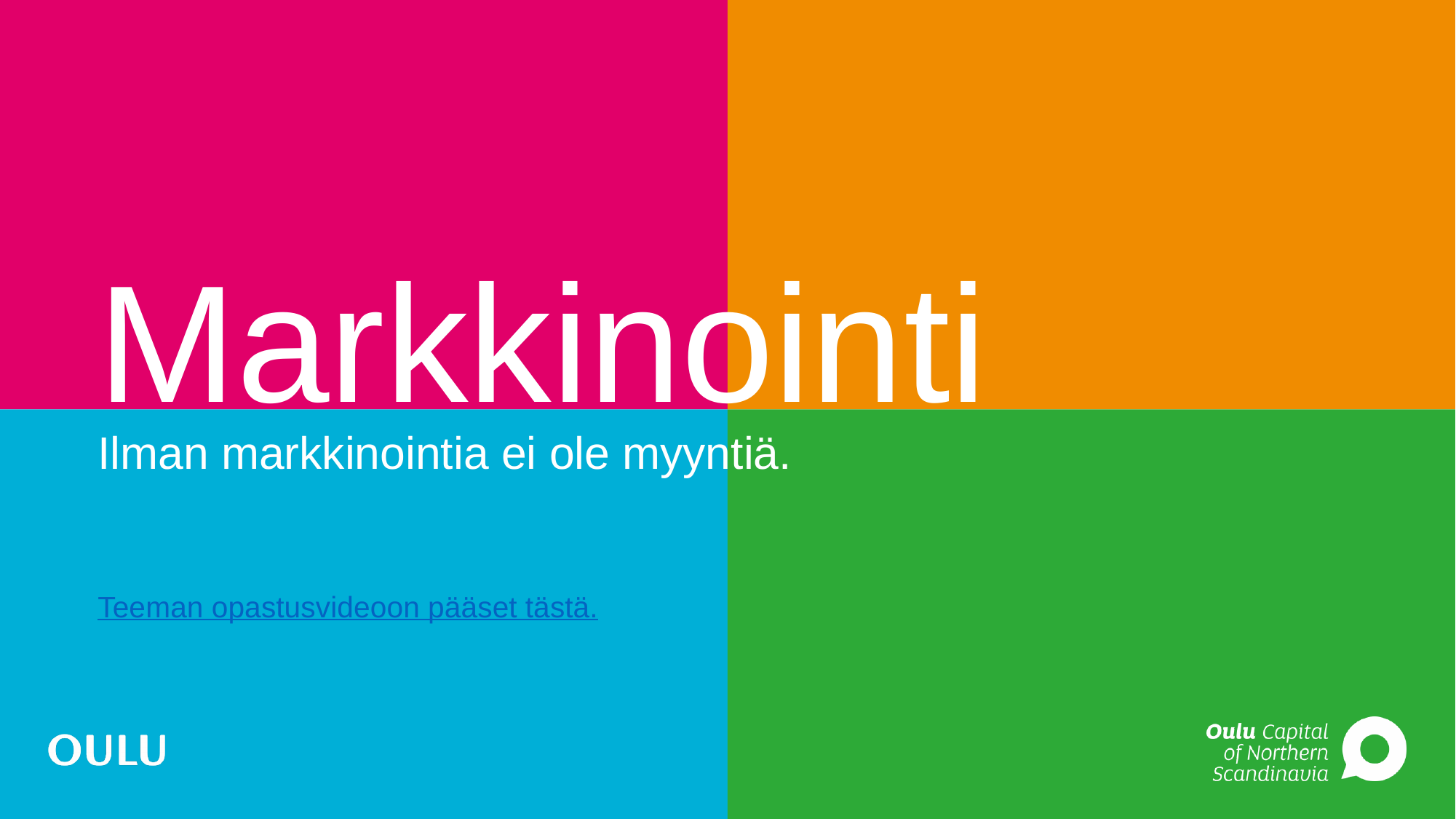

# Markkinointi
Ilman markkinointia ei ole myyntiä.
Teeman opastusvideoon pääset tästä.